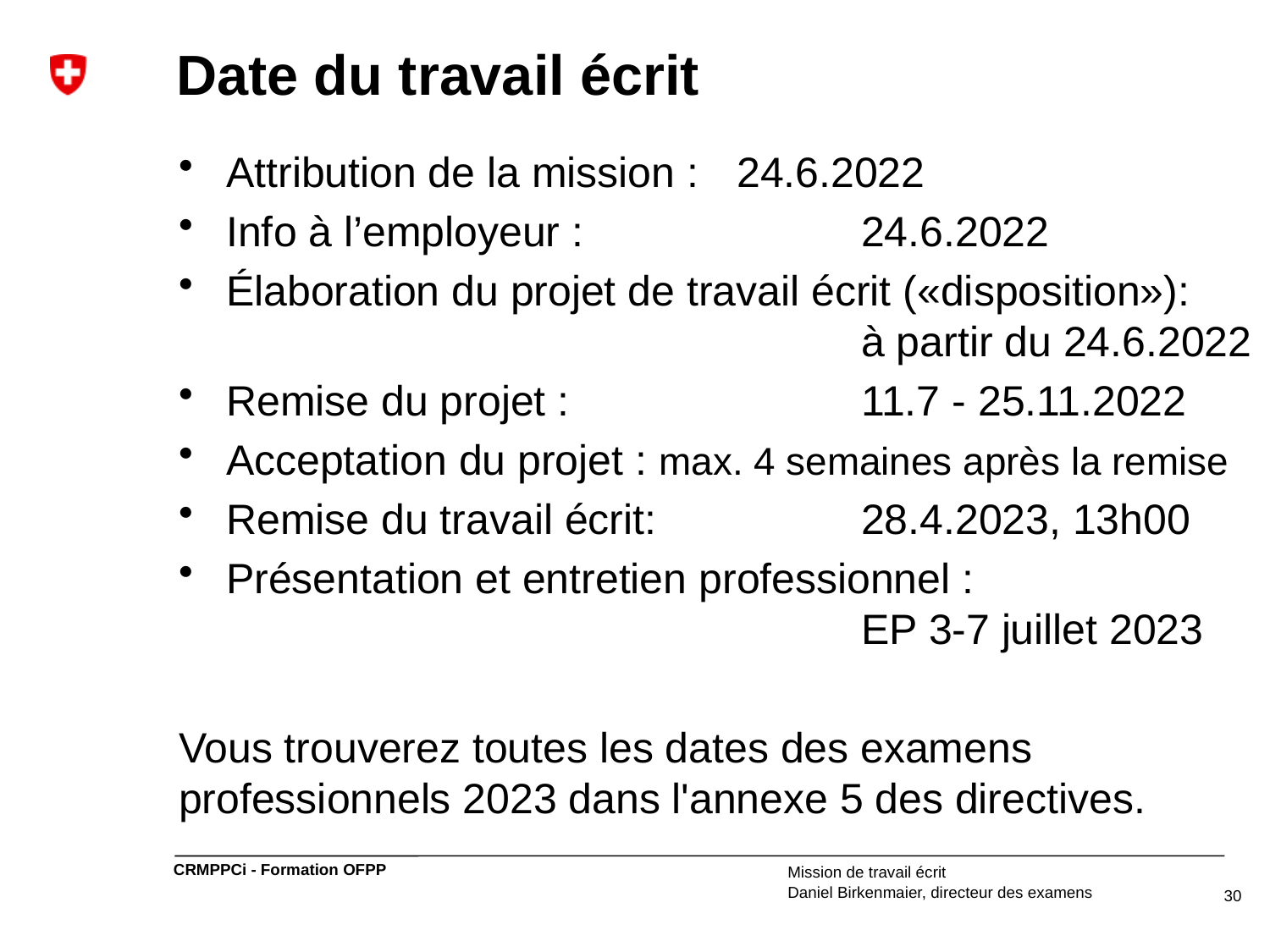

# Date du travail écrit
Attribution de la mission : 	24.6.2022
Info à l’employeur : 		24.6.2022
Élaboration du projet de travail écrit («disposition»):
		à partir du 24.6.2022
Remise du projet : 		11.7 - 25.11.2022
Acceptation du projet : max. 4 semaines après la remise
Remise du travail écrit: 		28.4.2023, 13h00
Présentation et entretien professionnel :                        		EP 3-7 juillet 2023

Vous trouverez toutes les dates des examens professionnels 2023 dans l'annexe 5 des directives.
Mission de travail écrit
Daniel Birkenmaier, directeur des examens